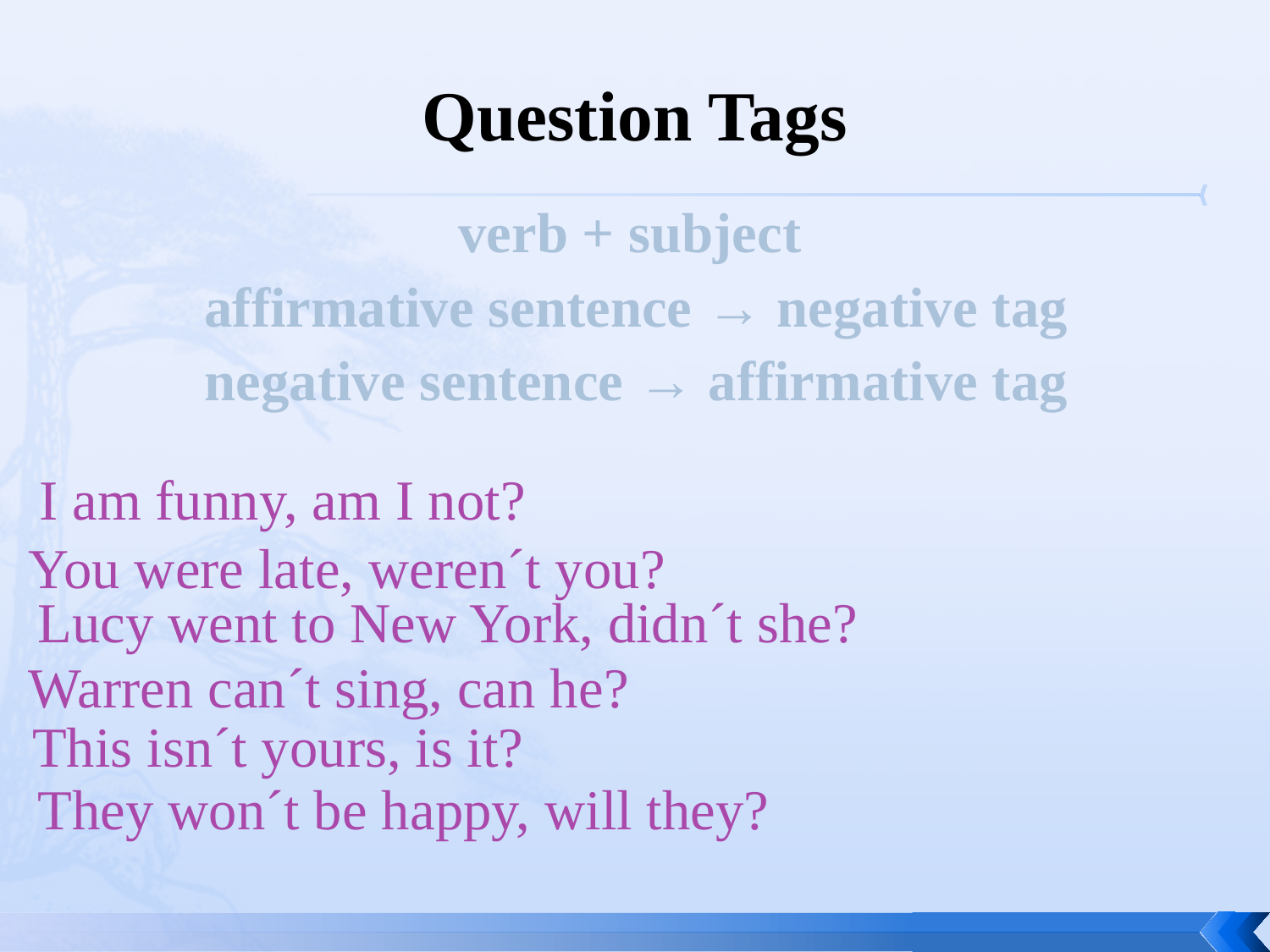

# Question Tags
			verb + subject
	affirmative sentence → negative tag
	negative sentence → affirmative tag
I am funny, am I not?
You were late, weren´t you?
Lucy went to New York, didn´t she?
Warren can´t sing, can he?
This isn´t yours, is it?
They won´t be happy, will they?